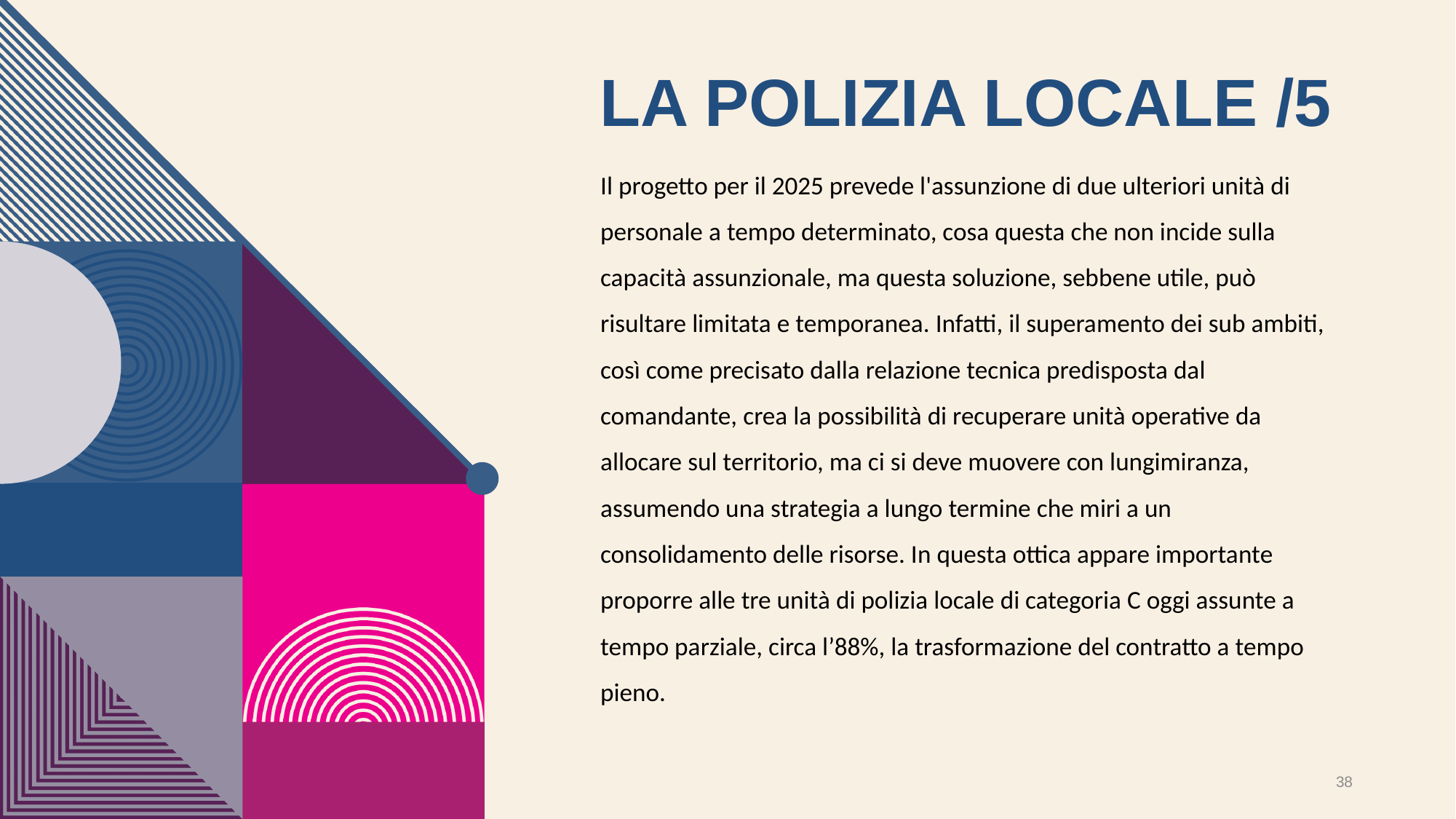

# La polizia locale /5
Il progetto per il 2025 prevede l'assunzione di due ulteriori unità di personale a tempo determinato, cosa questa che non incide sulla capacità assunzionale, ma questa soluzione, sebbene utile, può risultare limitata e temporanea. Infatti, il superamento dei sub ambiti, così come precisato dalla relazione tecnica predisposta dal comandante, crea la possibilità di recuperare unità operative da allocare sul territorio, ma ci si deve muovere con lungimiranza, assumendo una strategia a lungo termine che miri a un consolidamento delle risorse. In questa ottica appare importante proporre alle tre unità di polizia locale di categoria C oggi assunte a tempo parziale, circa l’88%, la trasformazione del contratto a tempo pieno.
38